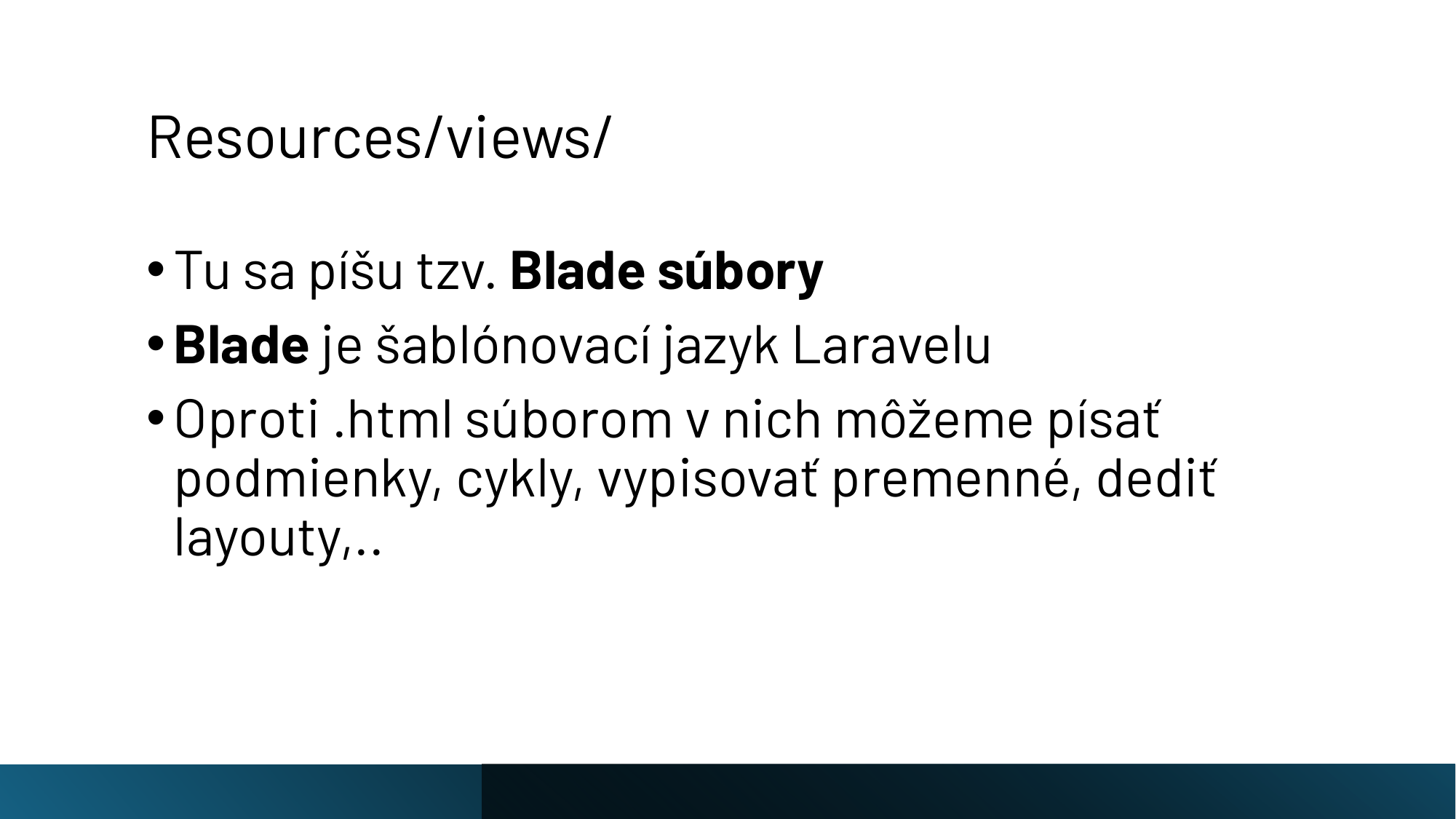

# Resources/views/
Tu sa píšu tzv. Blade súbory
Blade je šablónovací jazyk Laravelu
Oproti .html súborom v nich môžeme písať podmienky, cykly, vypisovať premenné, dediť layouty,..